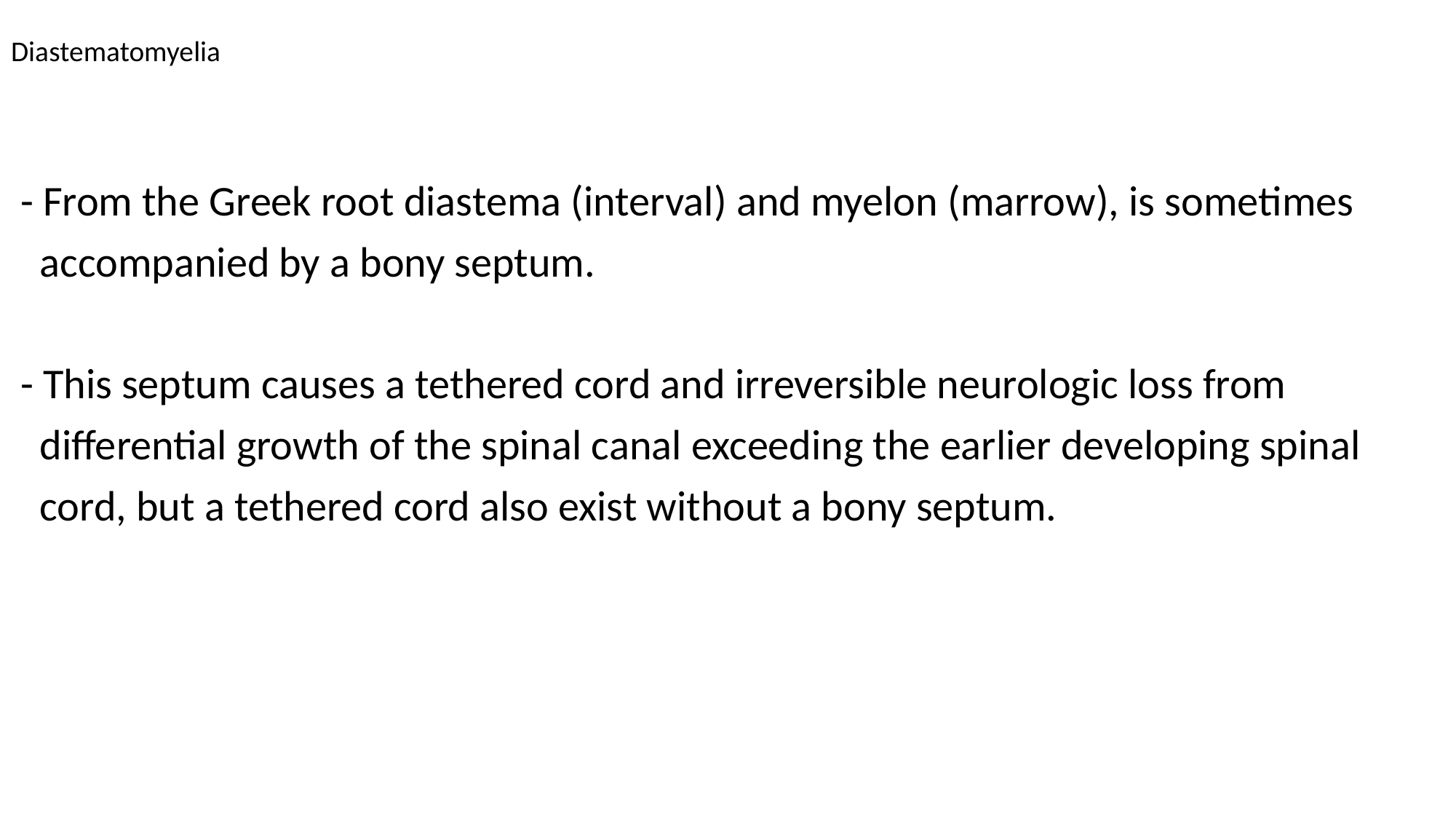

# Diastematomyelia

 - From the Greek root diastema (interval) and myelon (marrow), is sometimes
   accompanied by a bony septum.

 - This septum causes a tethered cord and irreversible neurologic loss from
   differential growth of the spinal canal exceeding the earlier developing spinal
   cord, but a tethered cord also exist without a bony septum.